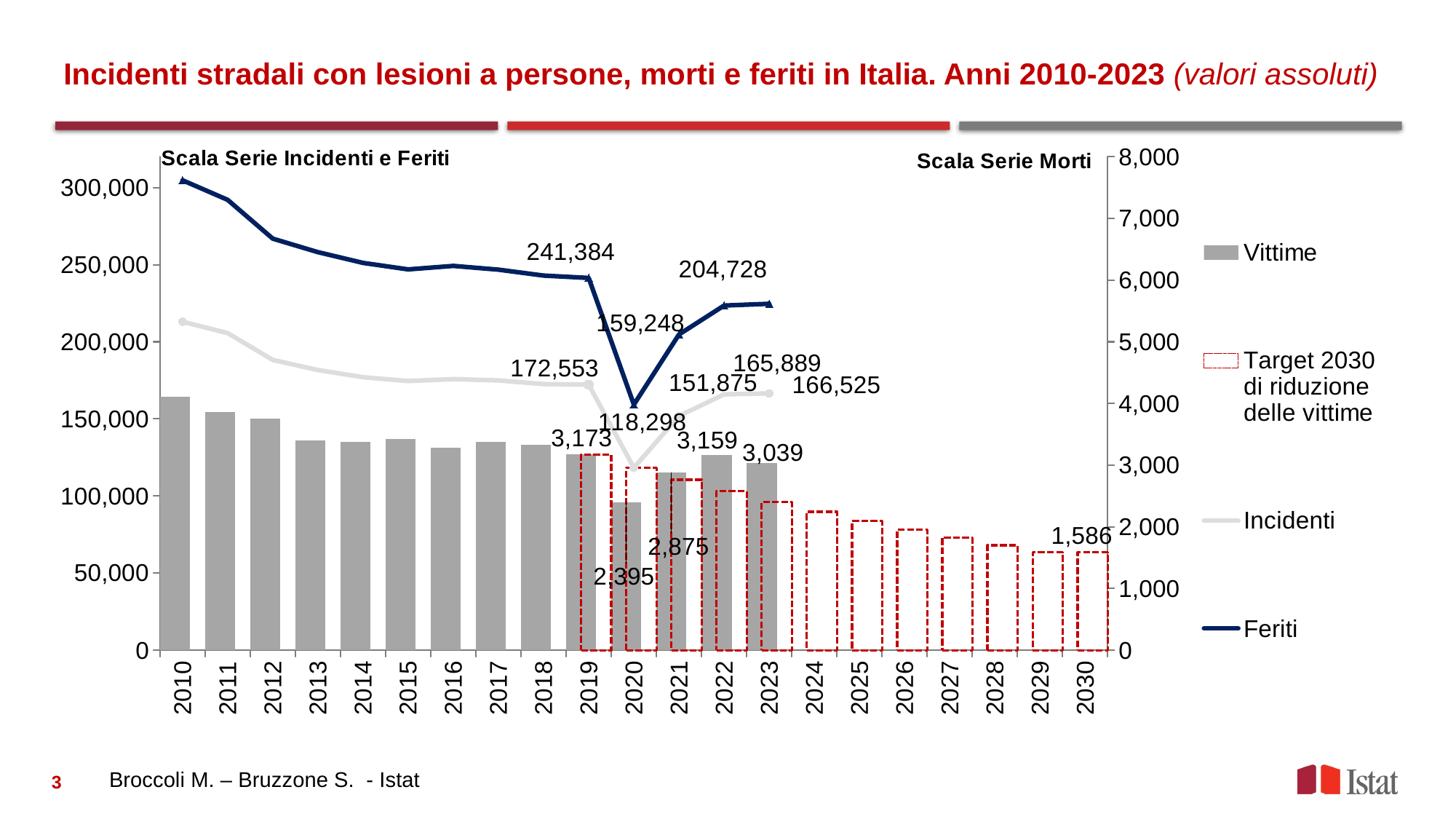

Incidenti stradali con lesioni a persone, morti e feriti in Italia. Anni 2010-2023 (valori assoluti)

### Chart

| Category | Vittime | Target 2030 di riduzione delle vittime | Incidenti | Feriti |
|---|---|---|---|---|
| 2010 | 4114.0 | None | 212997.0 | 304720.0 |
| 2011 | 3860.0 | None | 205638.0 | 292019.0 |
| 2012 | 3753.0 | None | 188228.0 | 266864.0 |
| 2013 | 3401.0 | None | 181660.0 | 258093.0 |
| 2014 | 3381.0 | None | 177031.0 | 251147.0 |
| 2015 | 3428.0 | None | 174539.0 | 246920.0 |
| 2016 | 3283.0 | None | 175791.0 | 249175.0 |
| 2017 | 3378.0 | None | 174933.0 | 246750.0 |
| 2018 | 3334.0 | None | 172553.0 | 242919.0 |
| 2019 | 3173.0 | 3173.0 | 172183.0 | 241384.0 |
| 2020 | 2395.0 | 2960.409 | 118298.0 | 159248.0 |
| 2021 | 2875.0 | 2762.061597 | 151875.0 | 204728.0 |
| 2022 | 3159.0 | 2577.003470001 | 165889.0 | 223475.0 |
| 2023 | 3039.0 | 2404.344237510933 | 166525.0 | 224634.0 |
| 2024 | None | 2243.2531735977004 | None | None |
| 2025 | None | 2092.9552109666547 | None | None |
| 2026 | None | 1952.7272118318888 | None | None |
| 2027 | None | 1821.8944886391523 | None | None |
| 2028 | None | 1699.827557900329 | None | None |
| 2029 | None | 1585.9391115210071 | None | None |
| 2030 | None | 1585.9391115210071 | None | None |
3